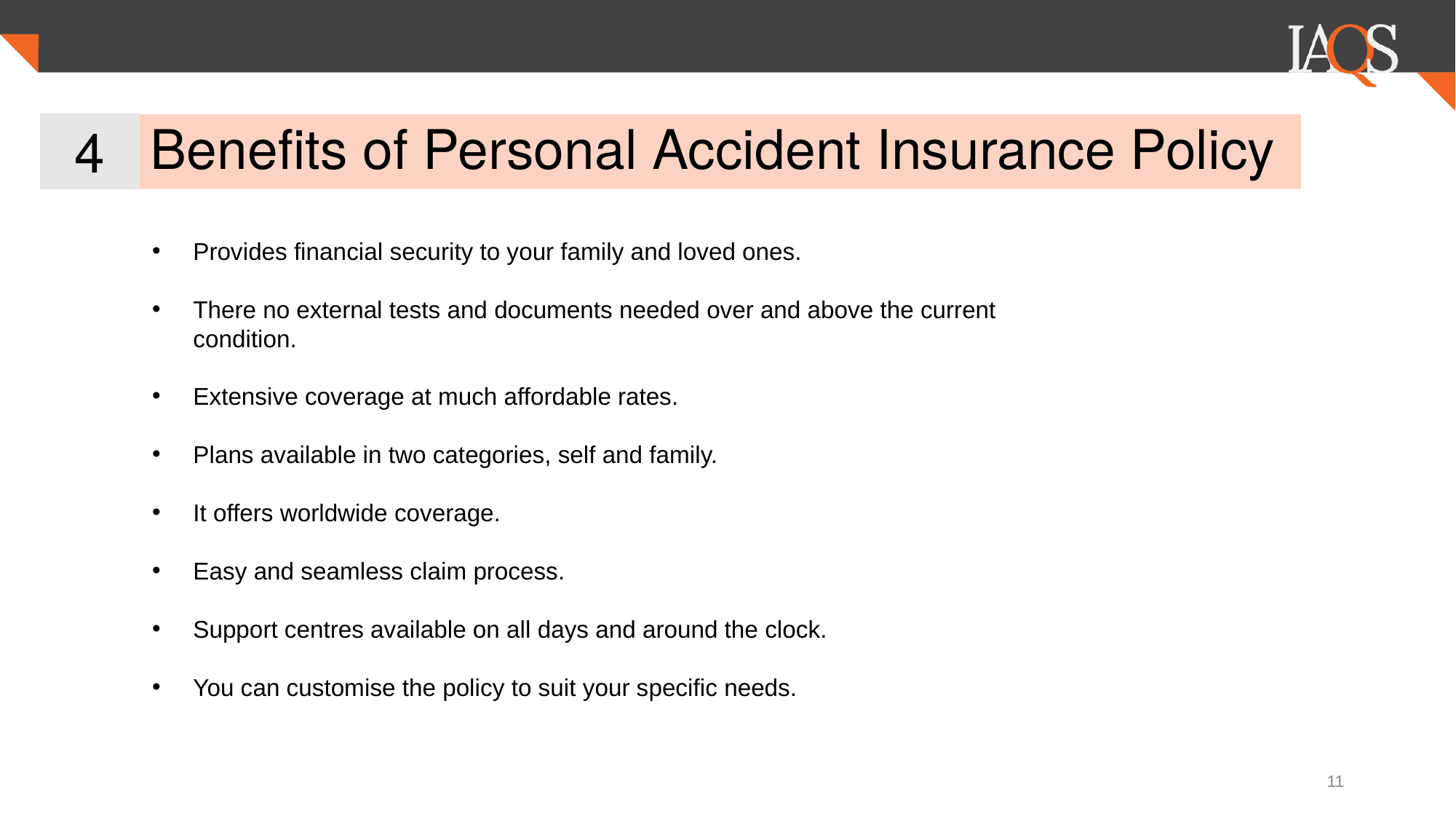

4
# Benefits of Personal Accident Insurance Policy
Provides financial security to your family and loved ones.

There no external tests and documents needed over and above the current condition.

Extensive coverage at much affordable rates.

Plans available in two categories, self and family.

It offers worldwide coverage.

Easy and seamless claim process.

Support centres available on all days and around the clock.

You can customise the policy to suit your specific needs.
11